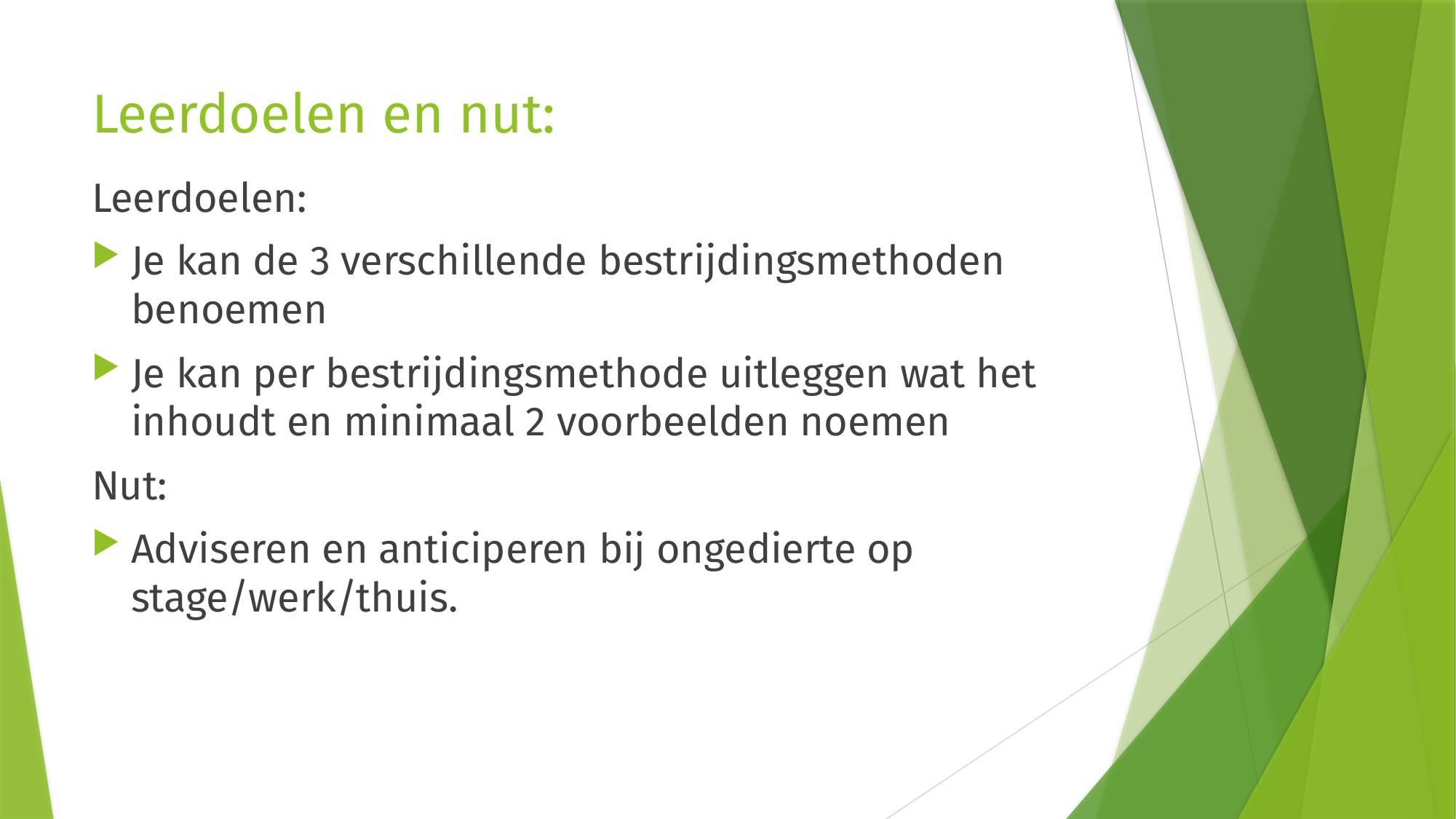

# Leerdoelen en nut:
Leerdoelen:
Je kan de 3 verschillende bestrijdingsmethoden benoemen
Je kan per bestrijdingsmethode uitleggen wat het inhoudt en minimaal 2 voorbeelden noemen
Nut:
Adviseren en anticiperen bij ongedierte op stage/werk/thuis.